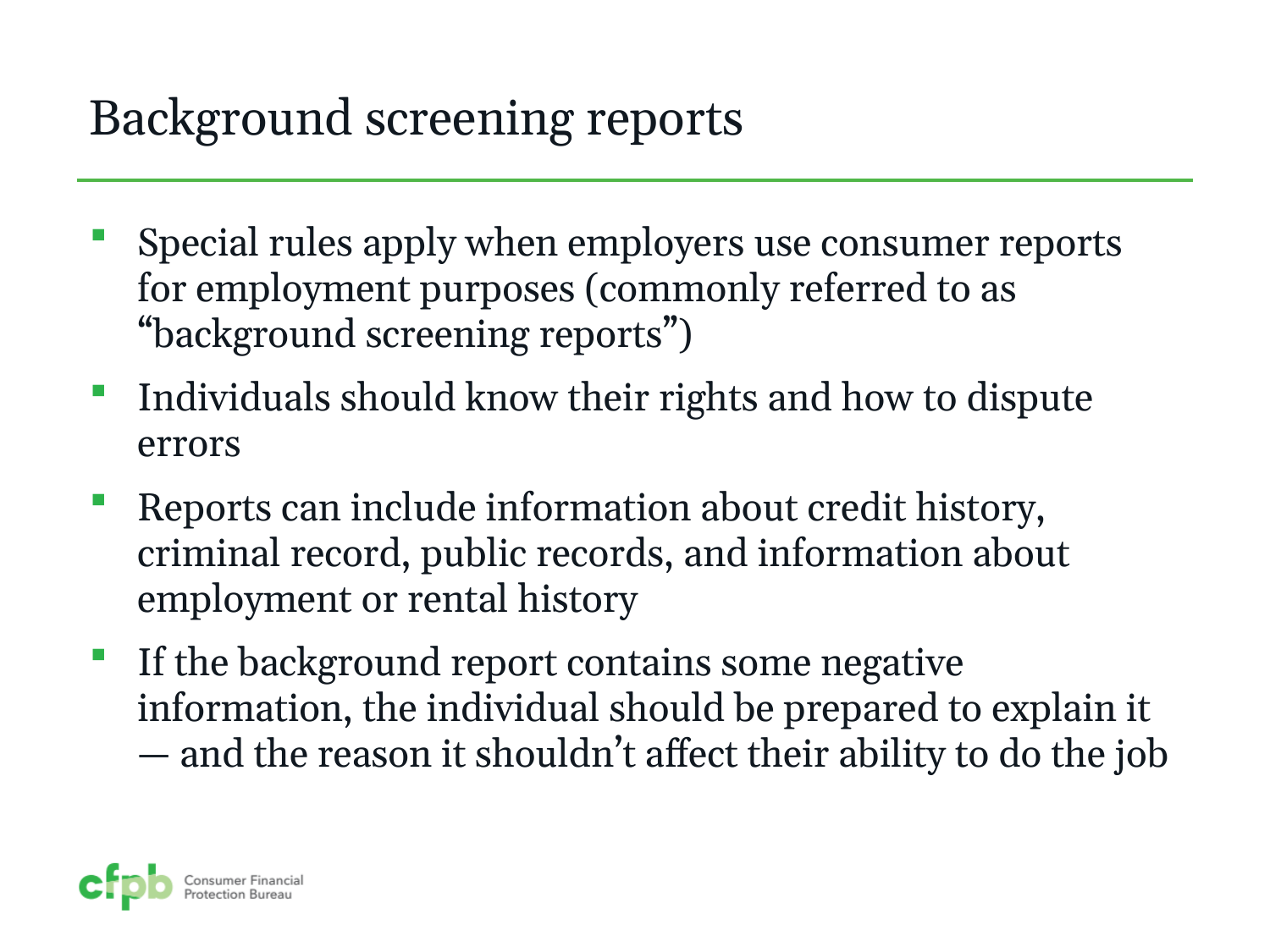

# Background screening reports
Special rules apply when employers use consumer reports for employment purposes (commonly referred to as “background screening reports”)
Individuals should know their rights and how to dispute errors
Reports can include information about credit history, criminal record, public records, and information about employment or rental history
If the background report contains some negative information, the individual should be prepared to explain it — and the reason it shouldn’t affect their ability to do the job